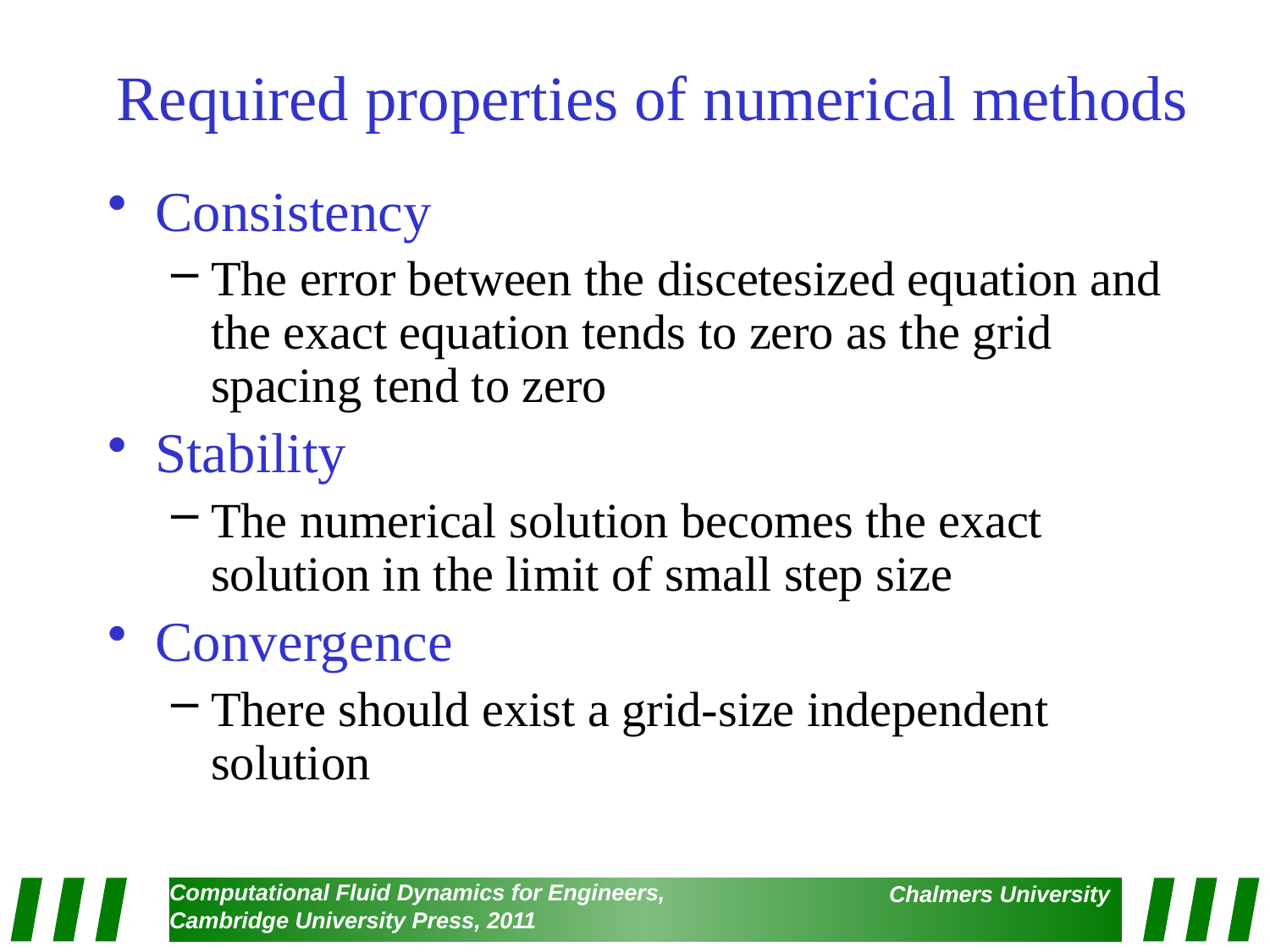

# Required properties of numerical methods
Consistency
The error between the discetesized equation and the exact equation tends to zero as the grid spacing tend to zero
Stability
The numerical solution becomes the exact solution in the limit of small step size
Convergence
There should exist a grid-size independent solution